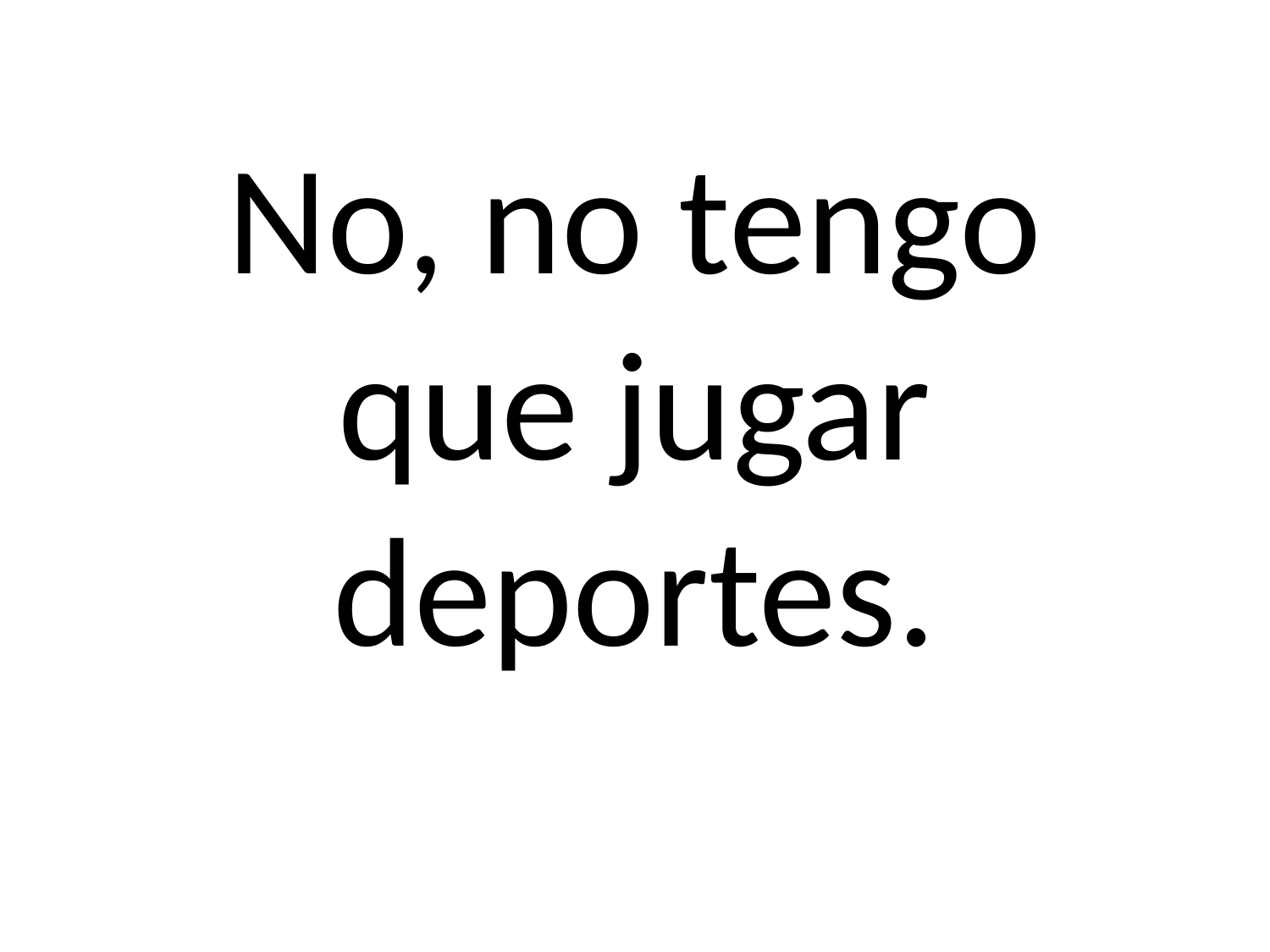

# No, no tengo que jugar deportes.